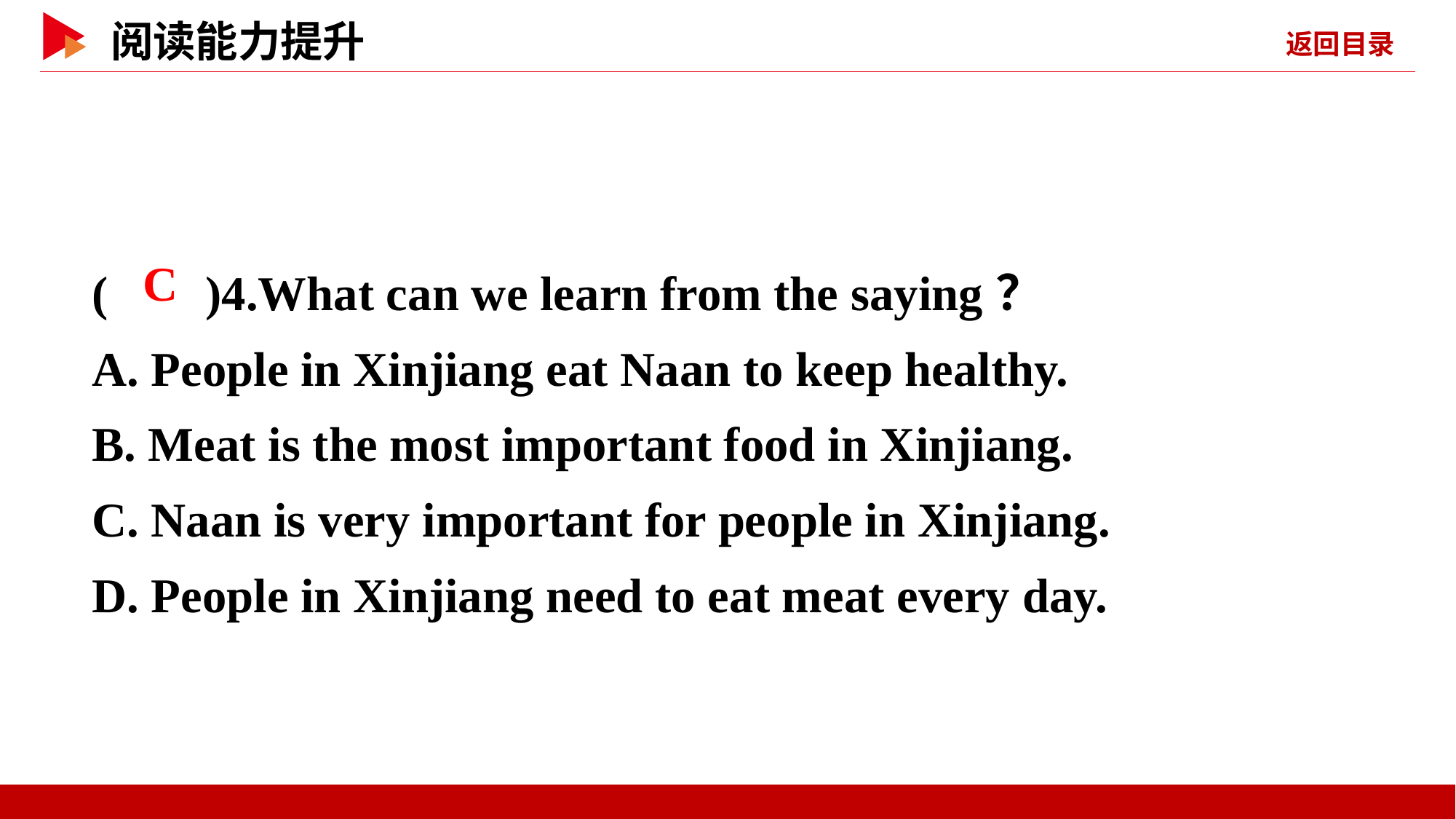

(        )4.What can we learn from the saying？
A. People in Xinjiang eat Naan to keep healthy.
B. Meat is the most important food in Xinjiang.
C. Naan is very important for people in Xinjiang.
D. People in Xinjiang need to eat meat every day.
   C